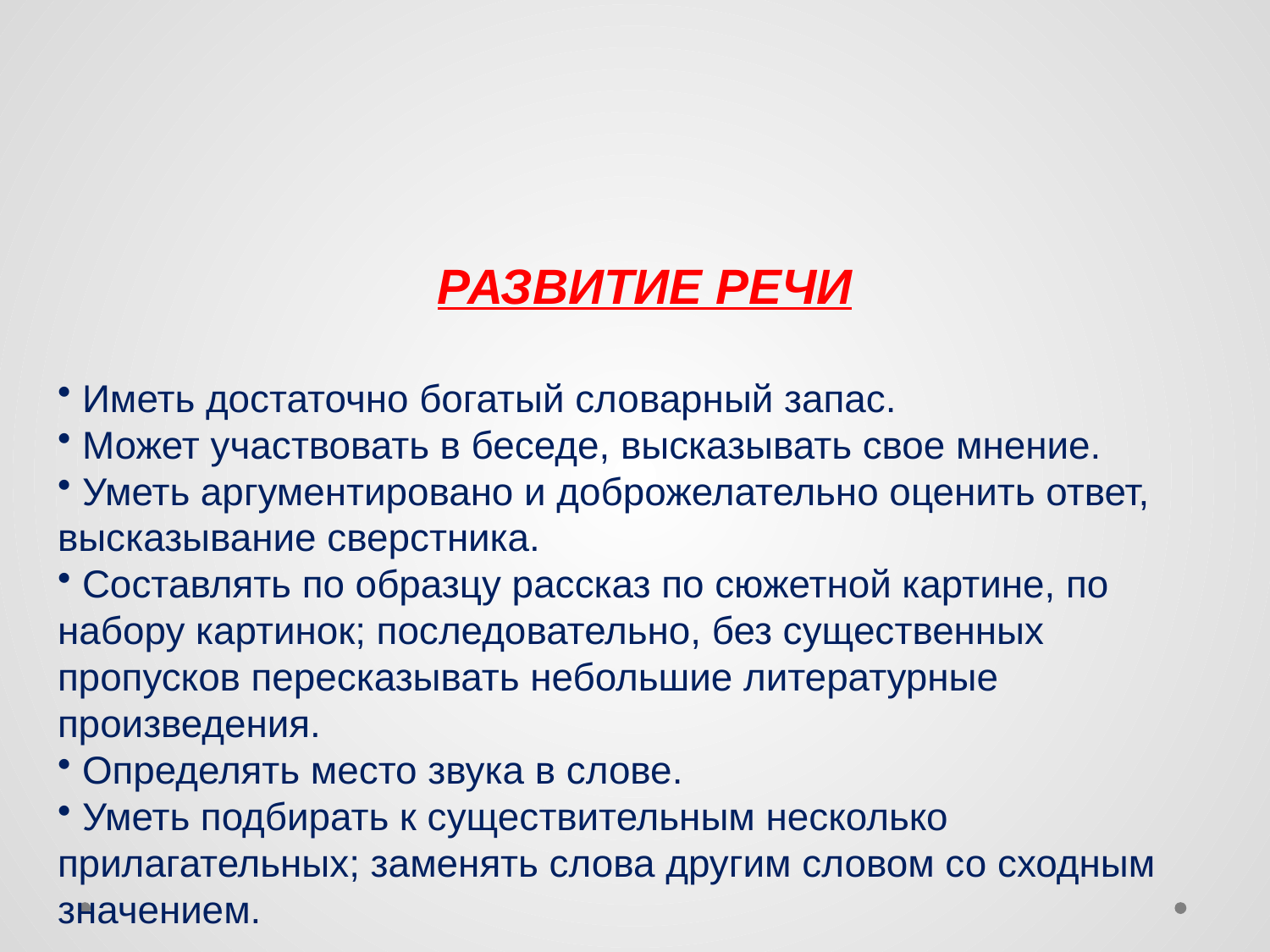

РАЗВИТИЕ РЕЧИ

 Иметь достаточно богатый словарный запас.
 Может участвовать в беседе, высказывать свое мнение.
 Уметь аргументировано и доброжелательно оценить ответ, высказывание сверстника.
 Составлять по образцу рассказ по сюжетной картине, по набору картинок; последовательно, без существенных пропусков пересказывать небольшие литературные произведения.
 Определять место звука в слове.
 Уметь подбирать к существительным несколько прилагательных; заменять слова другим словом со сходным значением.